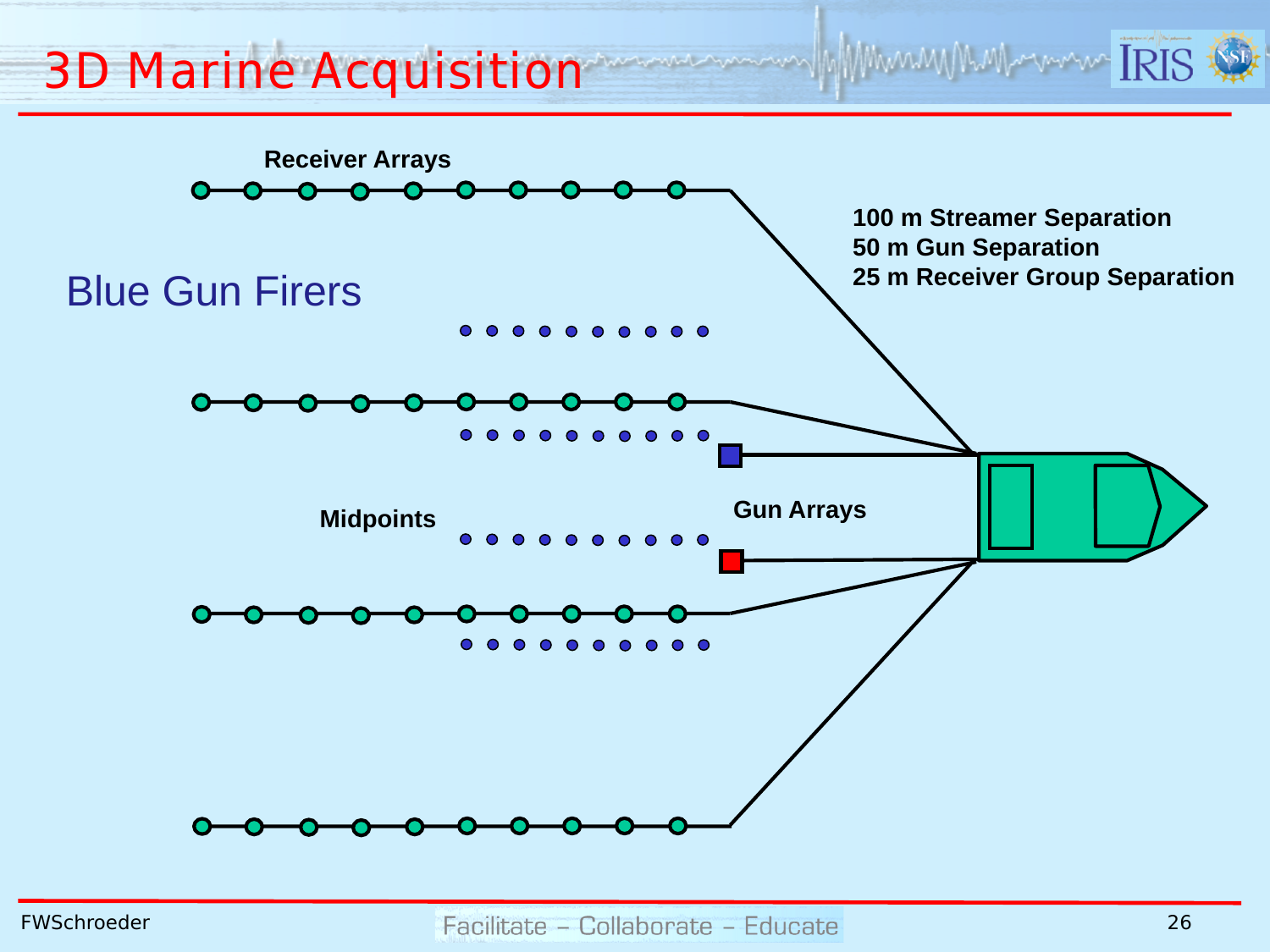

# 3D Marine Acquisition
Receiver Arrays

100 m Streamer Separation
50 m Gun Separation
25 m Receiver Group Separation

Blue Gun Firers

Gun Arrays
Midpoints